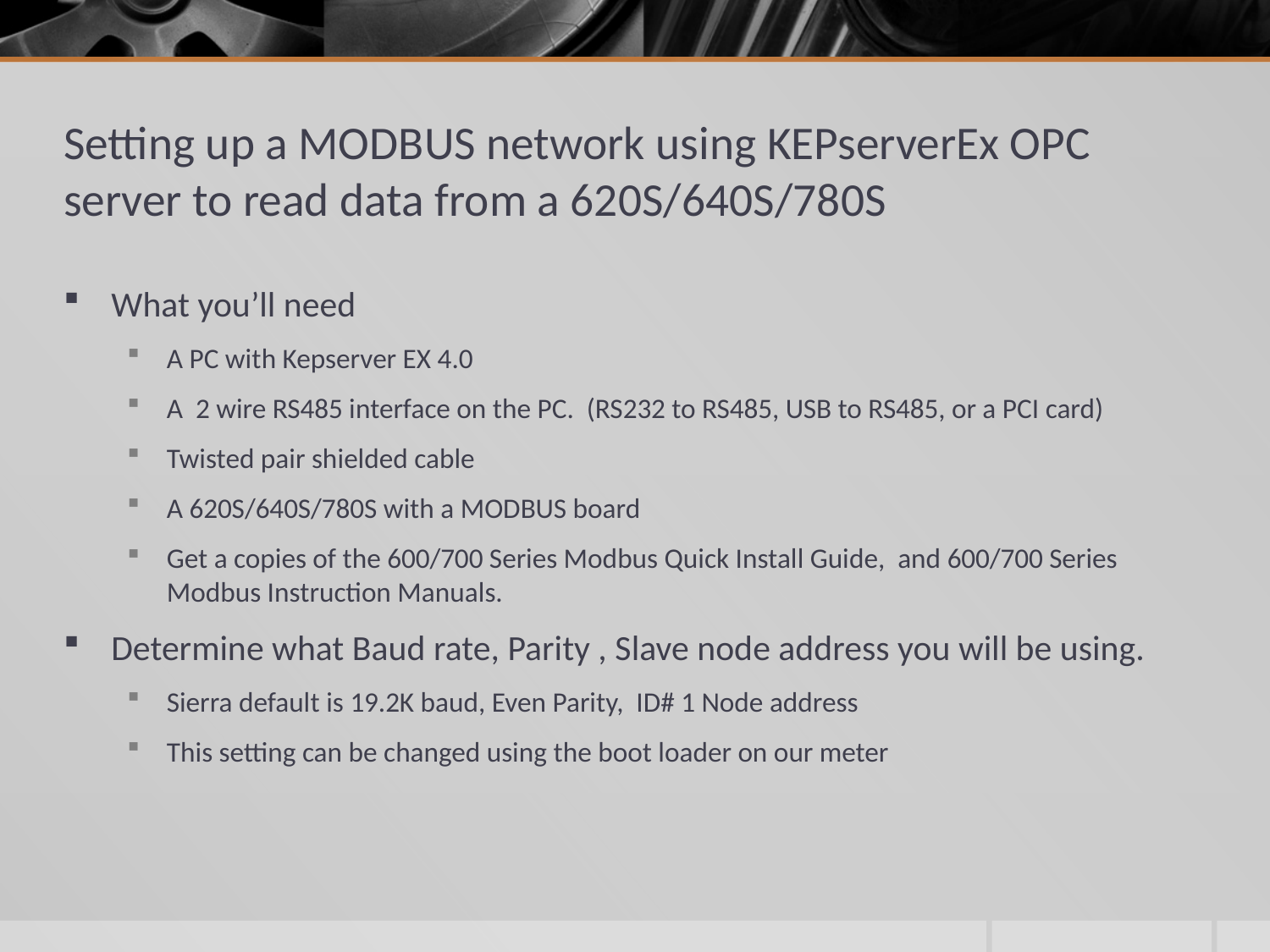

# Setting up a MODBUS network using KEPserverEx OPC server to read data from a 620S/640S/780S
What you’ll need
A PC with Kepserver EX 4.0
A  2 wire RS485 interface on the PC.  (RS232 to RS485, USB to RS485, or a PCI card)
Twisted pair shielded cable
A 620S/640S/780S with a MODBUS board
Get a copies of the 600/700 Series Modbus Quick Install Guide,  and 600/700 Series Modbus Instruction Manuals.
Determine what Baud rate, Parity , Slave node address you will be using.
Sierra default is 19.2K baud, Even Parity,  ID# 1 Node address
This setting can be changed using the boot loader on our meter